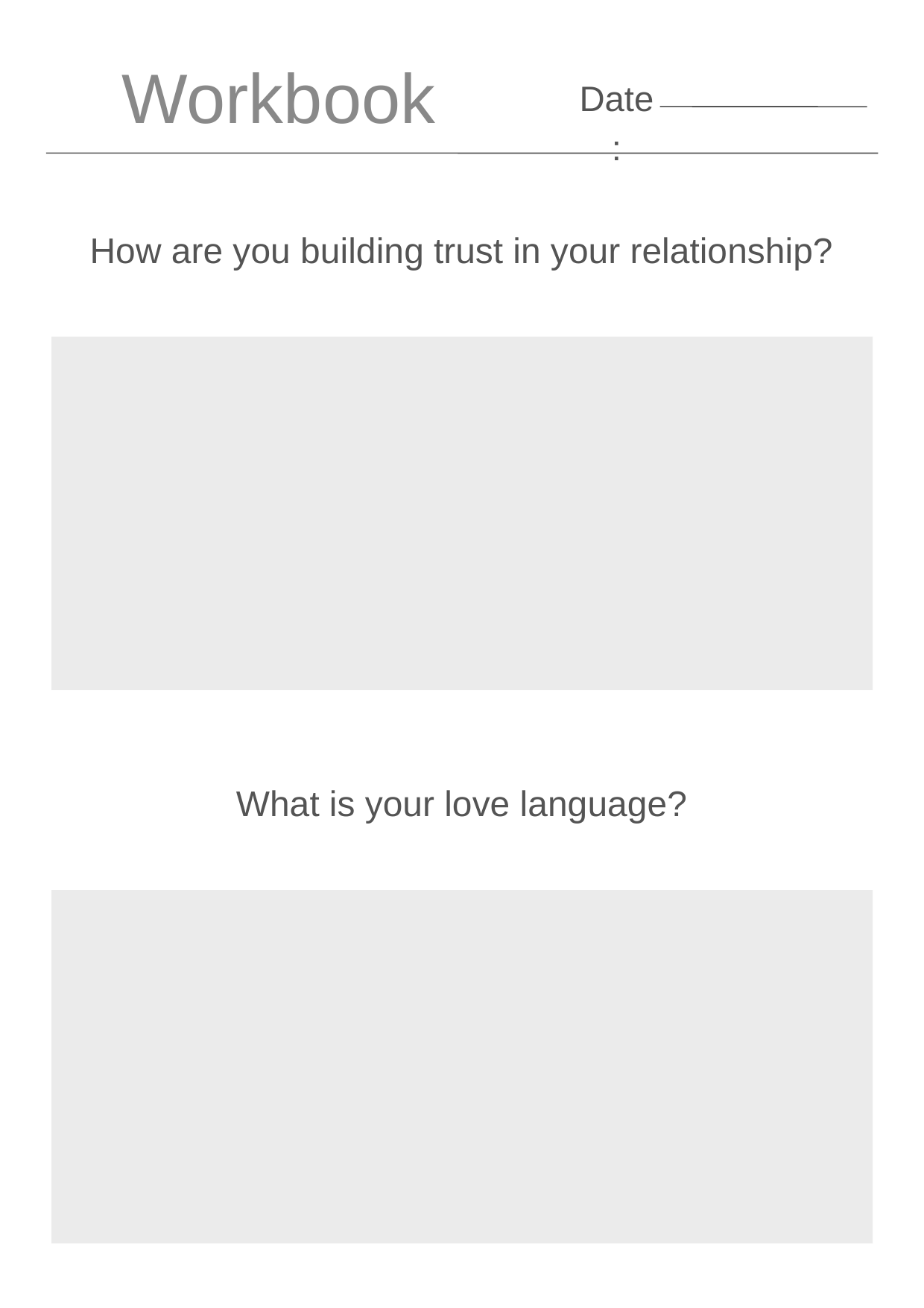

Workbook
Date:

How are you building trust in your relationship?

What is your love language?